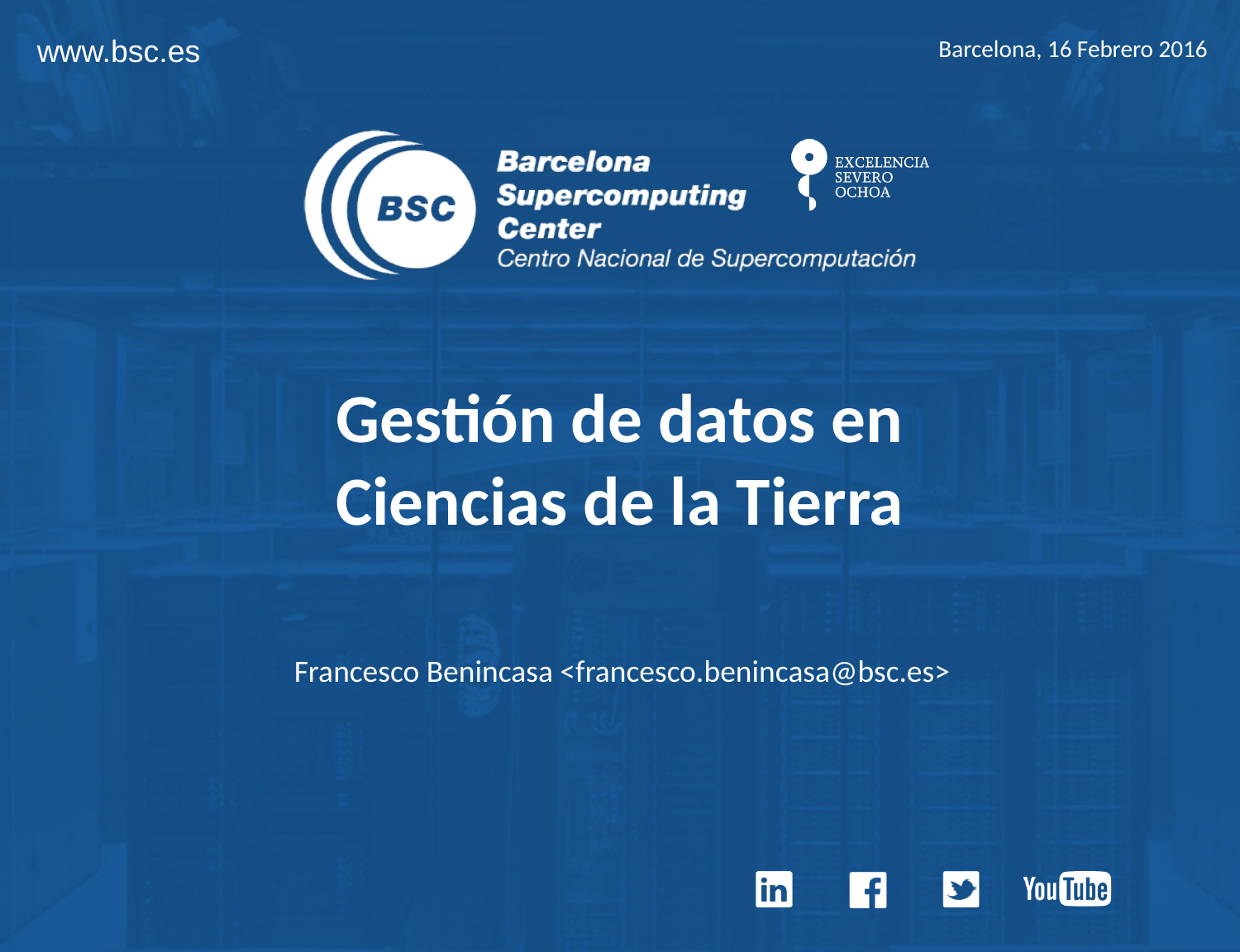

Barcelona, 16 Febrero 2016
Gestión de datos en
Ciencias de la Tierra
Francesco Benincasa <francesco.benincasa@bsc.es>